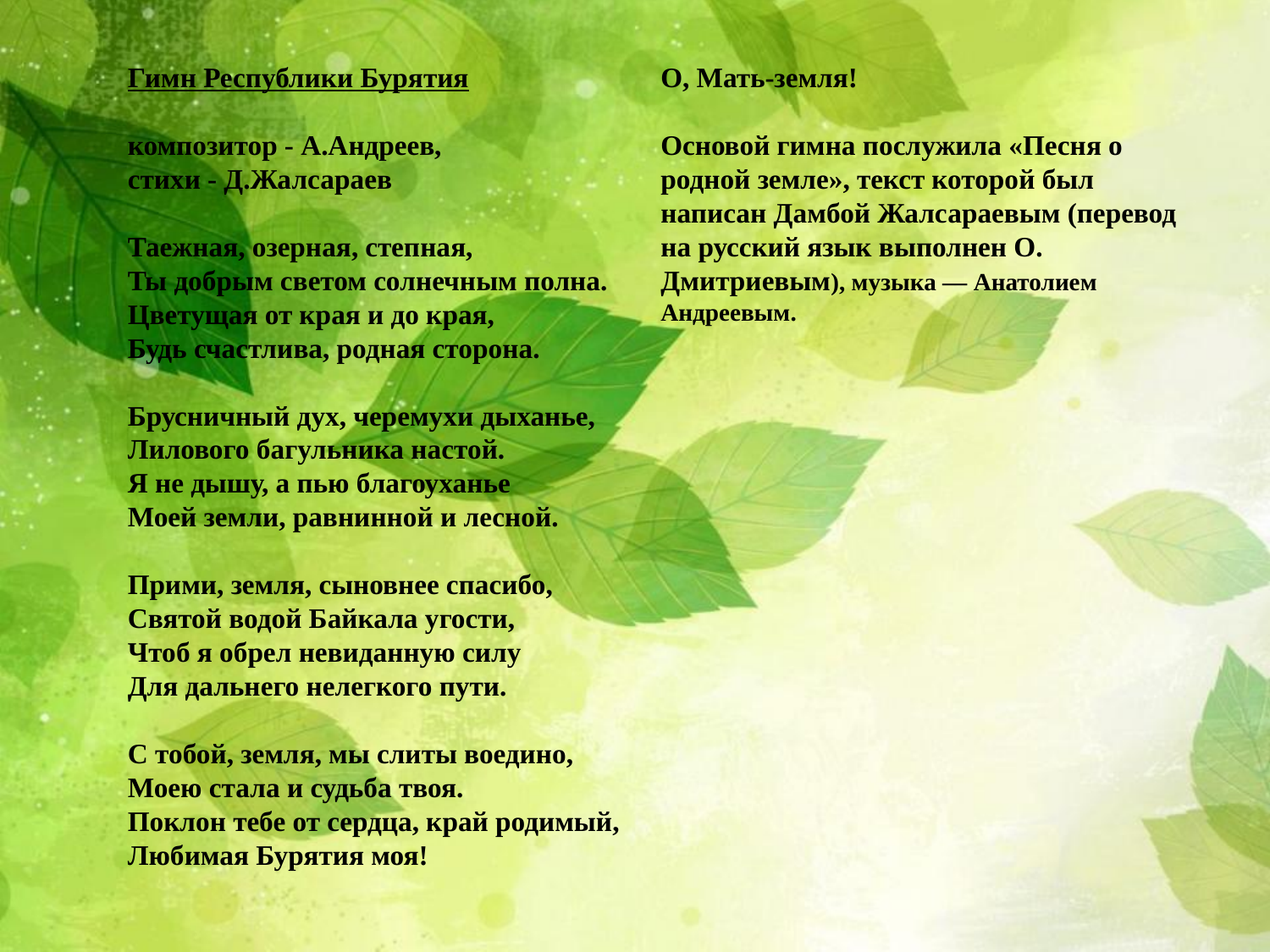

# Гимн Республики Бурятия композитор - А.Андреев, стихи - Д.Жалсараев Таежная, озерная, степная, Ты добрым светом солнечным полна. Цветущая от края и до края, Будь счастлива, родная сторона. Брусничный дух, черемухи дыханье, Лилового багульника настой. Я не дышу, а пью благоуханье Моей земли, равнинной и лесной. Прими, земля, сыновнее спасибо, Святой водой Байкала угости, Чтоб я обрел невиданную силу Для дальнего нелегкого пути. С тобой, земля, мы слиты воедино, Моею стала и судьба твоя. Поклон тебе от сердца, край родимый, Любимая Бурятия моя! О, Мать-земля! Основой гимна послужила «Песня о родной земле», текст которой был написан Дамбой Жалсараевым (перевод на русский язык выполнен О. Дмитриевым), музыка — Анатолием Андреевым.